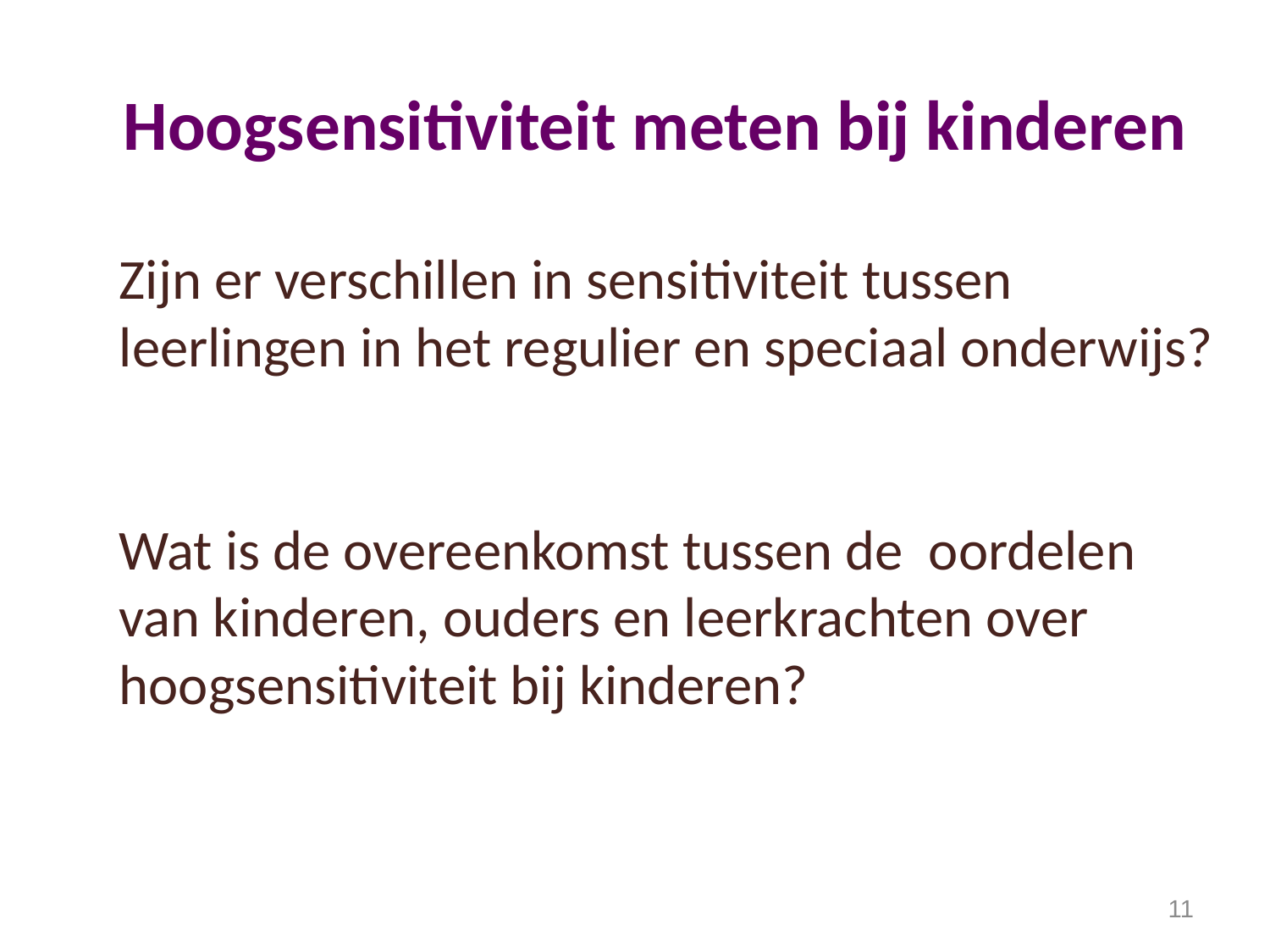

# Hoogsensitiviteit meten bij kinderen
Zijn er verschillen in sensitiviteit tussen leerlingen in het regulier en speciaal onderwijs?

Wat is de overeenkomst tussen de  oordelen van kinderen, ouders en leerkrachten over hoogsensitiviteit bij kinderen?
11